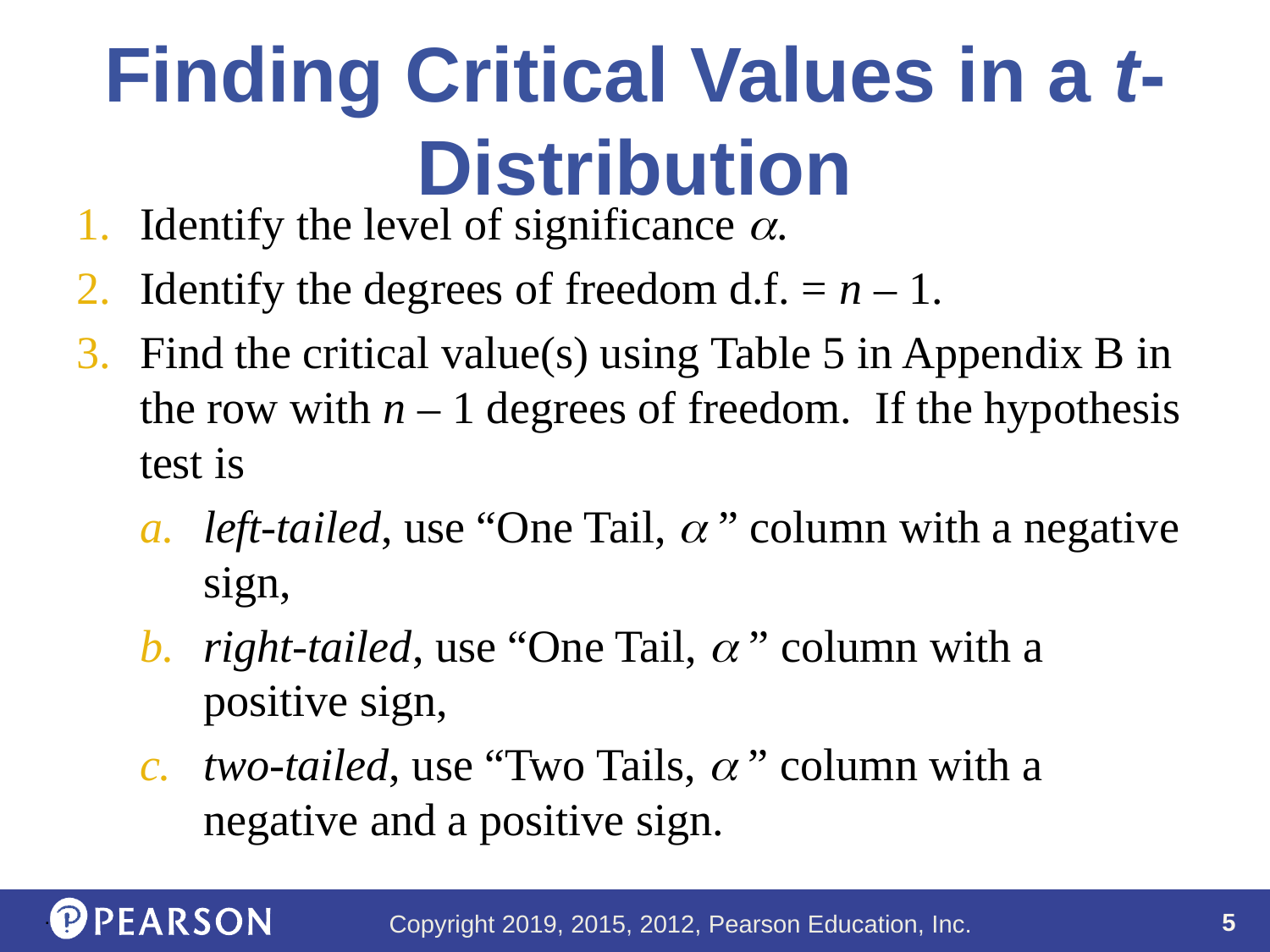

# Finding Critical Values in a t-Distribution
Identify the level of significance α.
Identify the degrees of freedom d.f. = n – 1.
Find the critical value(s) using Table 5 in Appendix B in the row with n – 1 degrees of freedom.  If the hypothesis test is
left-tailed, use “One Tail, α ” column with a negative sign,
right-tailed, use “One Tail, α ” column with a positive sign,
two-tailed, use “Two Tails, α ” column with a negative and a positive sign.

.